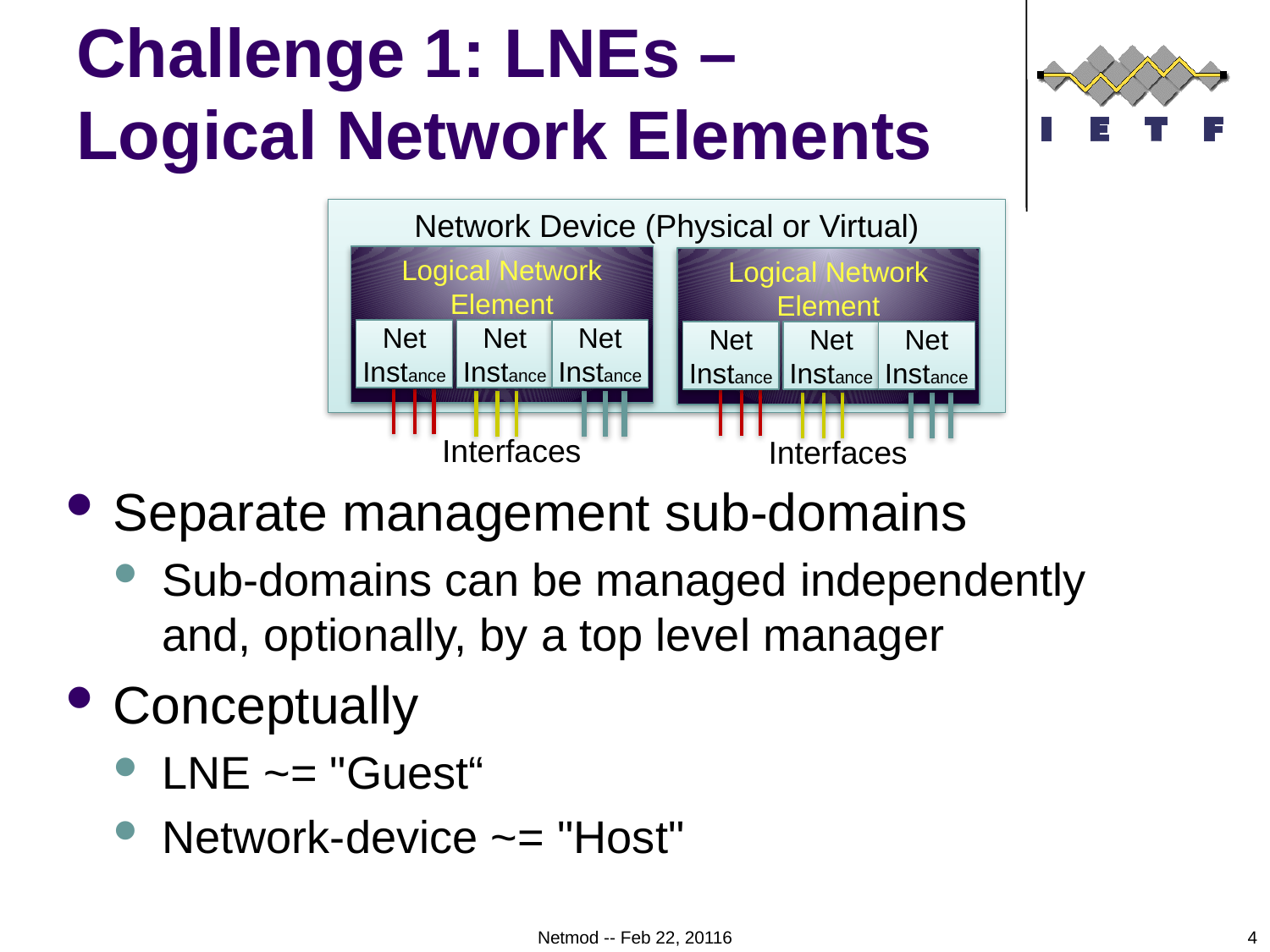

# Challenge 1: LNEs – Logical Network Elements
Network Device (Physical or Virtual)
Logical Network
Element
Logical Network
Element
Net
Instance
Net
Instance
Net
Instance
Net
Instance
Net
Instance
Net
Instance
Interfaces
Interfaces
Separate management sub-domains
Sub-domains can be managed independently and, optionally, by a top level manager
Conceptually
LNE ~= "Guest“
Network-device ~= "Host"
Netmod -- Feb 22, 20116
4